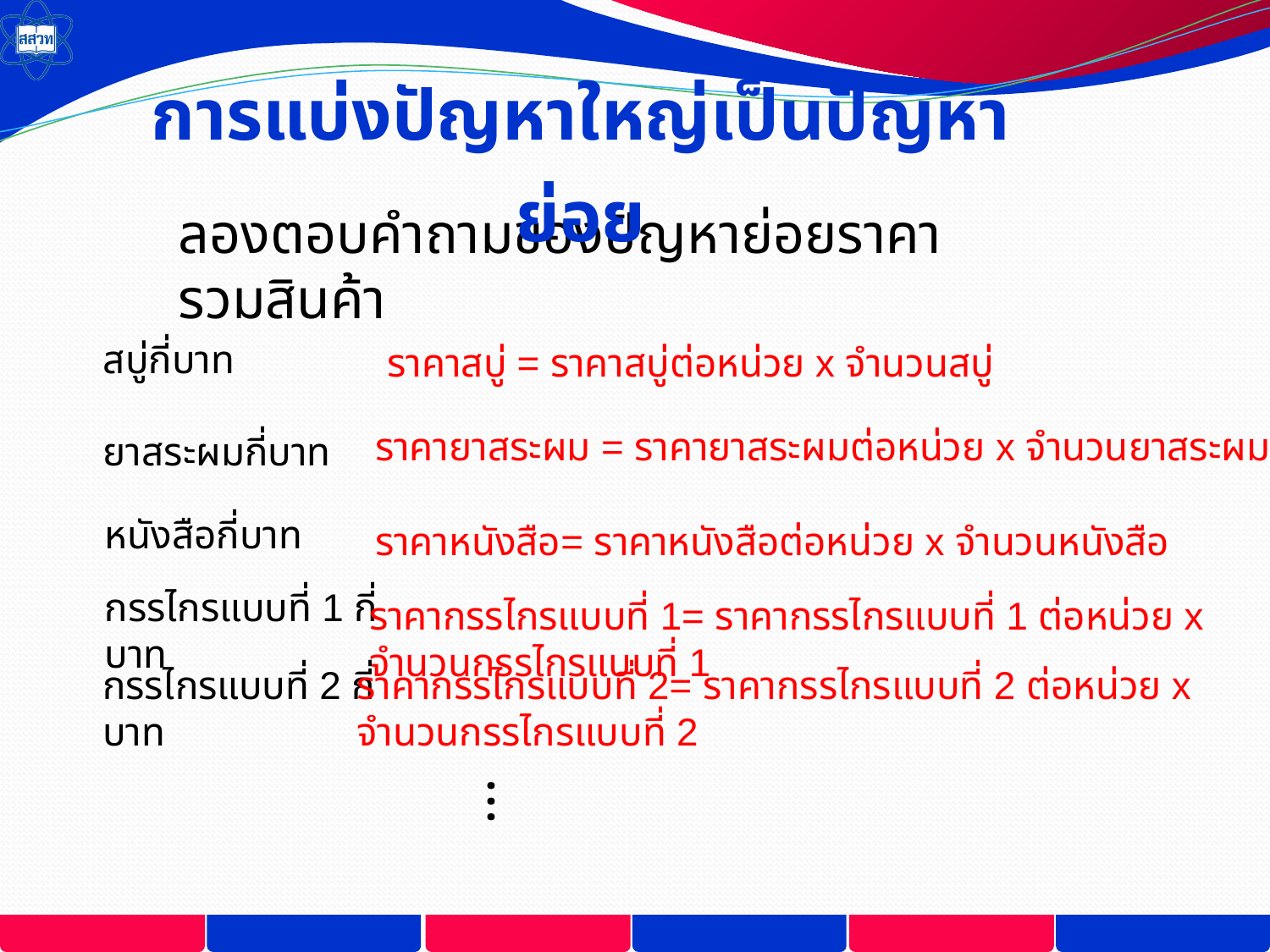

การแบ่งปัญหาใหญ่เป็นปัญหาย่อย
ลองตอบคำถามของปัญหาย่อยราคารวมสินค้า
สบู่กี่บาท
ราคาสบู่ = ราคาสบู่ต่อหน่วย x จำนวนสบู่
ราคายาสระผม = ราคายาสระผมต่อหน่วย x จำนวนยาสระผม
ยาสระผมกี่บาท
หนังสือกี่บาท
ราคาหนังสือ= ราคาหนังสือต่อหน่วย x จำนวนหนังสือ
กรรไกรแบบที่ 1 กี่บาท
ราคากรรไกรแบบที่ 1= ราคากรรไกรแบบที่ 1 ต่อหน่วย x จำนวนกรรไกรแบบที่ 1
กรรไกรแบบที่ 2 กี่บาท
ราคากรรไกรแบบที่ 2= ราคากรรไกรแบบที่ 2 ต่อหน่วย x จำนวนกรรไกรแบบที่ 2
…